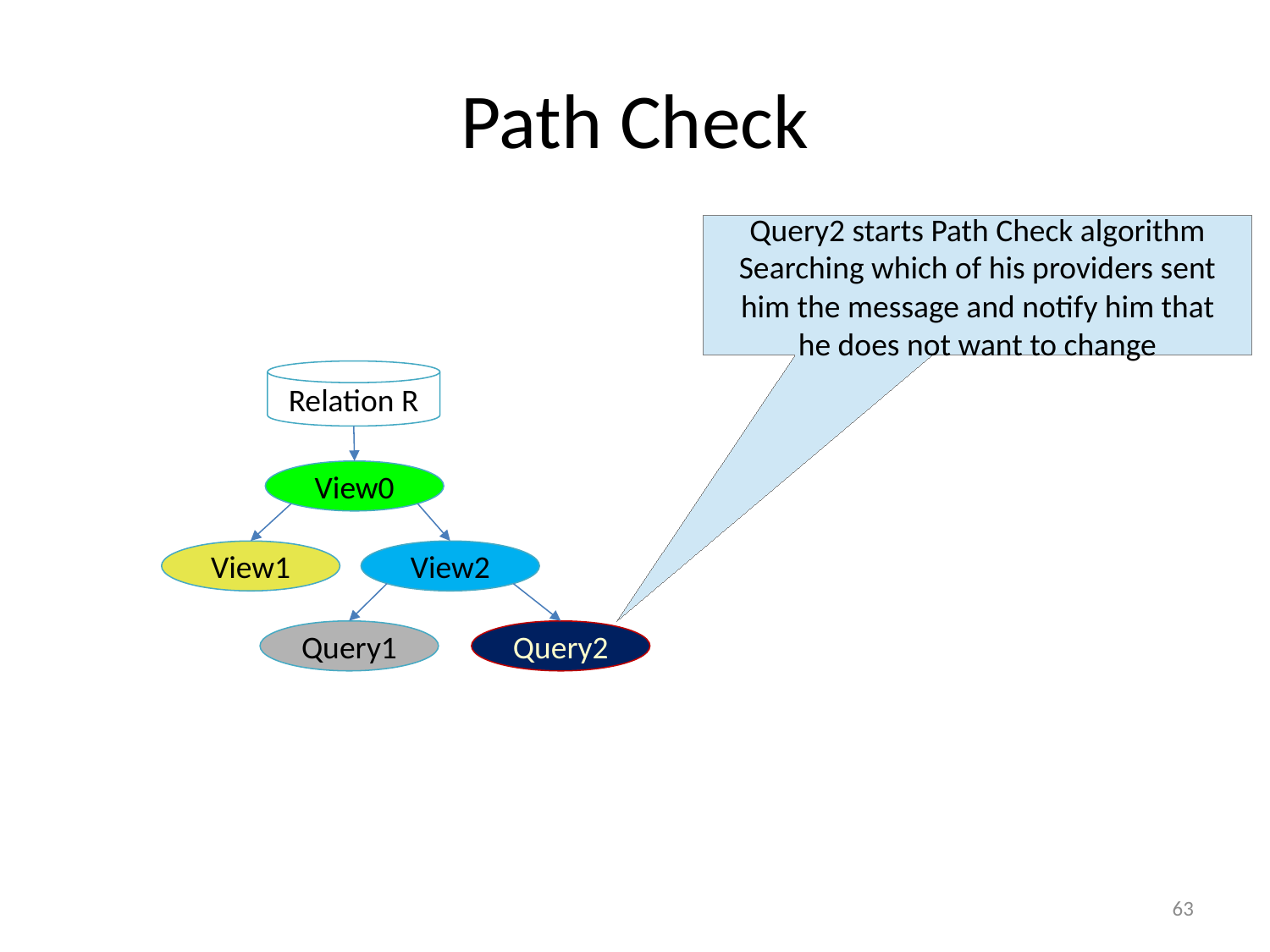

# Path Check
Query2 starts Path Check algorithm
Searching which of his providers sent
him the message and notify him that
he does not want to change
Relation R

View0

View1
View2

Query1
Query2
63